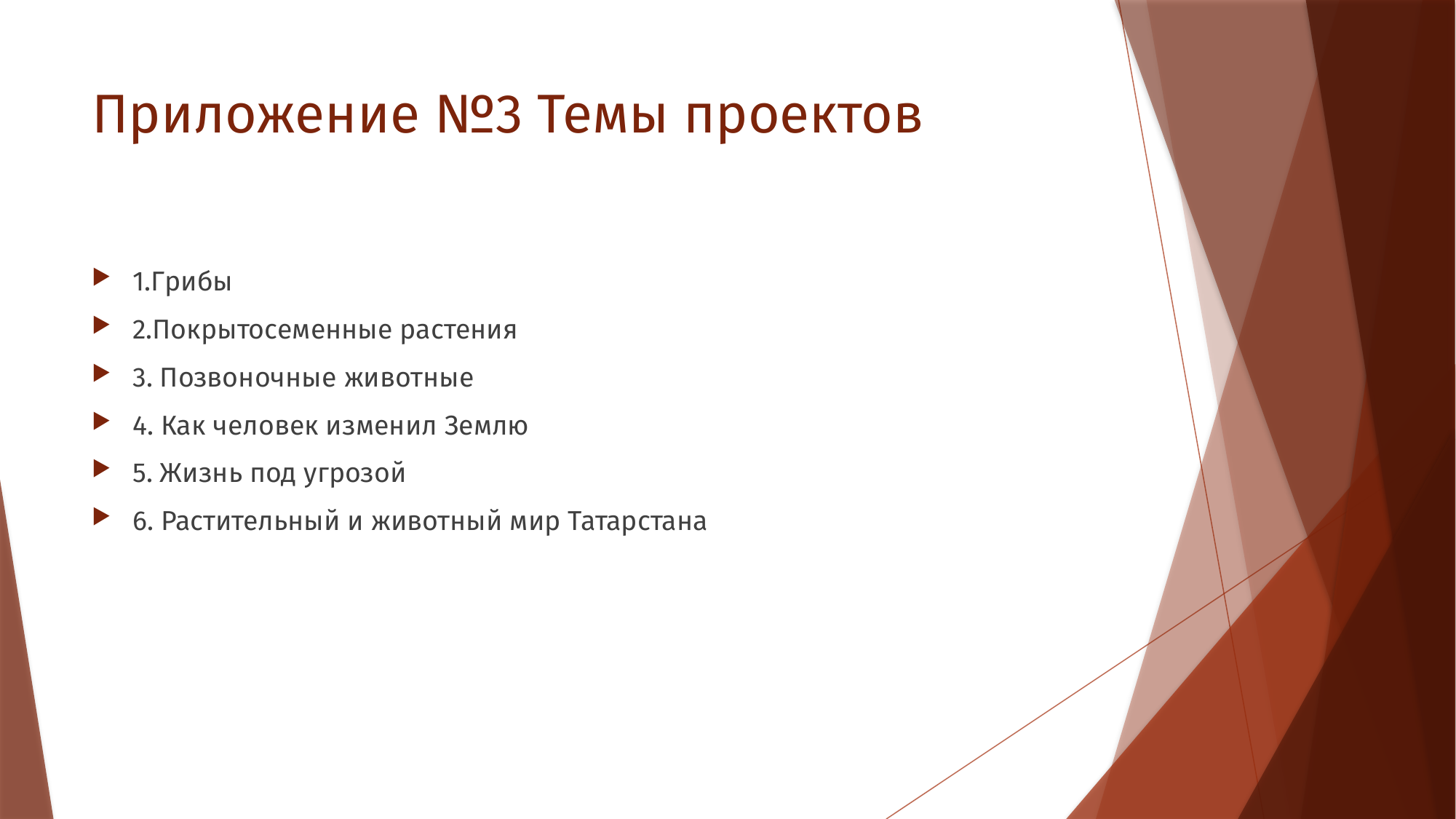

# Приложение №3 Темы проектов
1.Грибы
2.Покрытосеменные растения
3. Позвоночные животные
4. Как человек изменил Землю
5. Жизнь под угрозой
6. Растительный и животный мир Татарстана